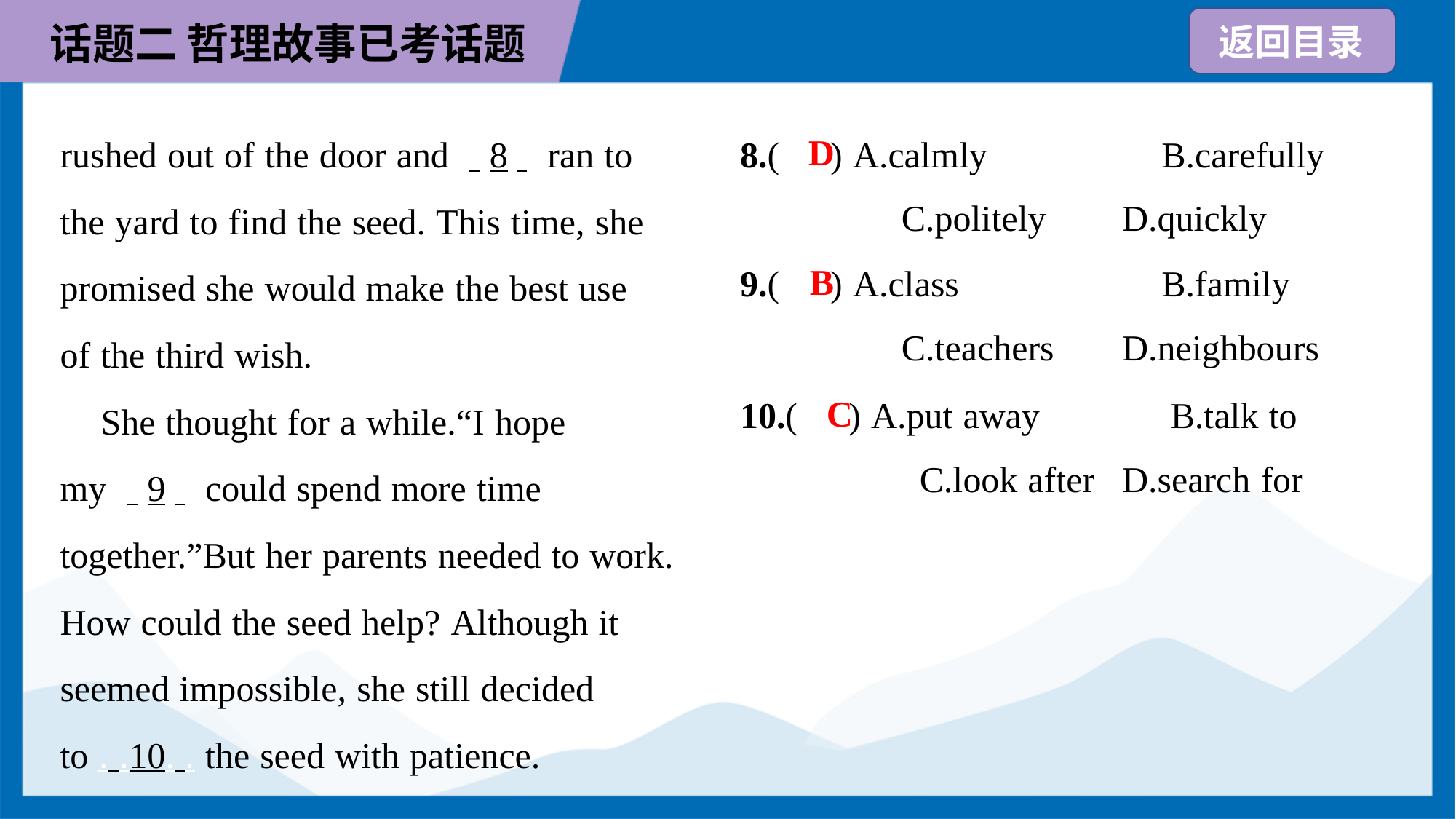

rushed out of the door and . .8. . ran to
the yard to find the seed. This time, she
promised she would make the best use
of the third wish.
    She thought for a while.“I hope
my . .9. . could spend more time
together.”But her parents needed to work.
How could the seed help? Although it
seemed impossible, she still decided
to . .10. . the seed with patience.

8.(     ) A.calmly	B.carefully
C.politely	D.quickly
D
9.(     ) A.class	B.family
C.teachers	D.neighbours
B
10.(     ) A.put away	B.talk to
C.look after	D.search for
C